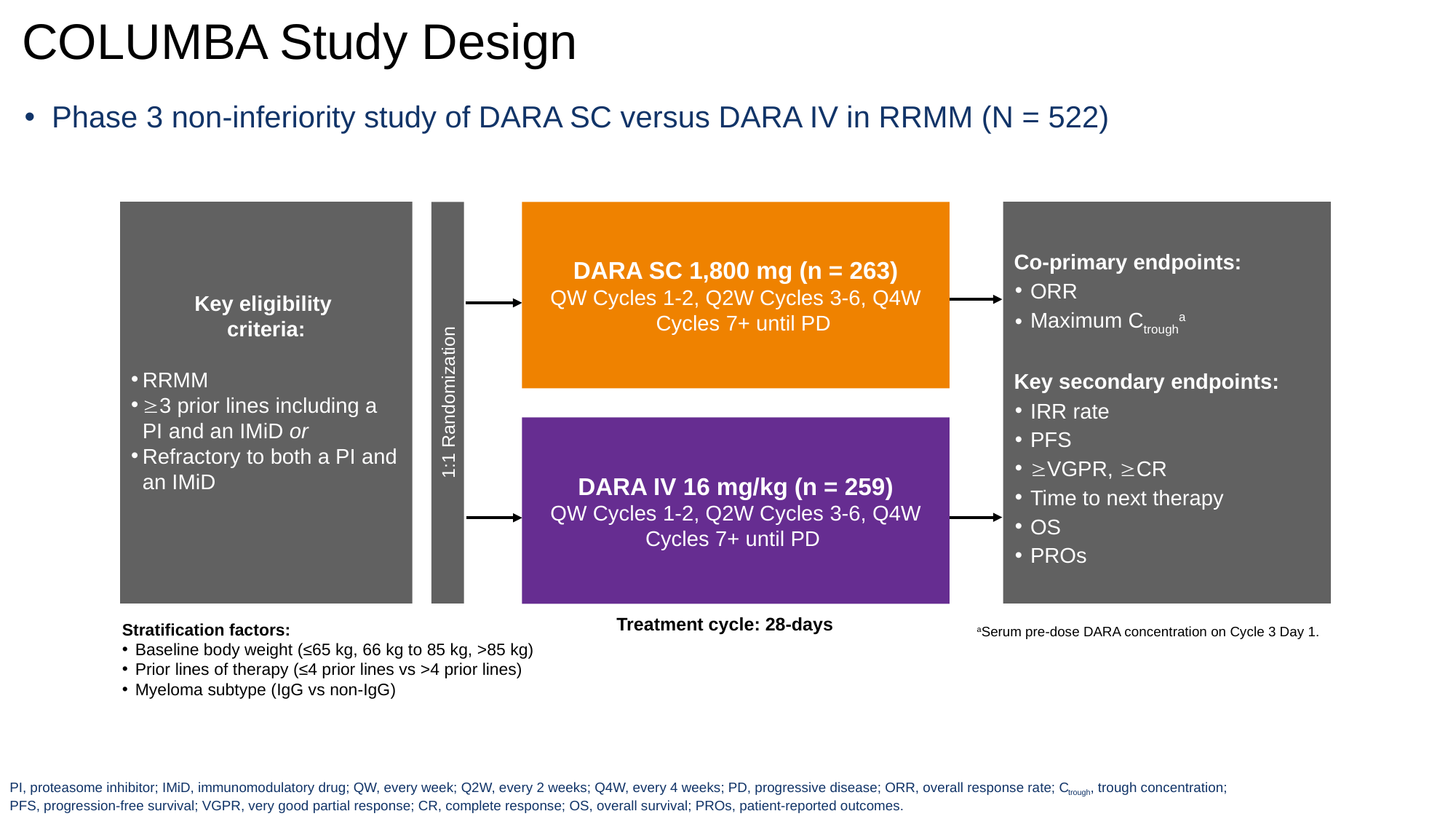

# COLUMBA Study Design
Phase 3 non-inferiority study of DARA SC versus DARA IV in RRMM (N = 522)

Key eligibility
criteria:

RRMM
≥3 prior lines including a PI and an IMiD or
Refractory to both a PI and an IMiD

DARA SC 1,800 mg (n = 263)
QW Cycles 1-2, Q2W Cycles 3-6, Q4W Cycles 7+ until PD

Co-primary endpoints:
ORR
Maximum Ctrougha

Key secondary endpoints:
IRR rate
PFS
≥VGPR, ≥CR
Time to next therapy
OS
PROs
1:1 Randomization
DARA IV 16 mg/kg (n = 259)
QW Cycles 1-2, Q2W Cycles 3-6, Q4W Cycles 7+ until PD
Treatment cycle: 28-days
aSerum pre-dose DARA concentration on Cycle 3 Day 1.
Stratification factors:
Baseline body weight (≤65 kg, 66 kg to 85 kg, >85 kg)
Prior lines of therapy (≤4 prior lines vs >4 prior lines)
Myeloma subtype (IgG vs non-IgG)
PI, proteasome inhibitor; IMiD, immunomodulatory drug; QW, every week; Q2W, every 2 weeks; Q4W, every 4 weeks; PD, progressive disease; ORR, overall response rate; Ctrough, trough concentration; PFS, progression-free survival; VGPR, very good partial response; CR, complete response; OS, overall survival; PROs, patient-reported outcomes.